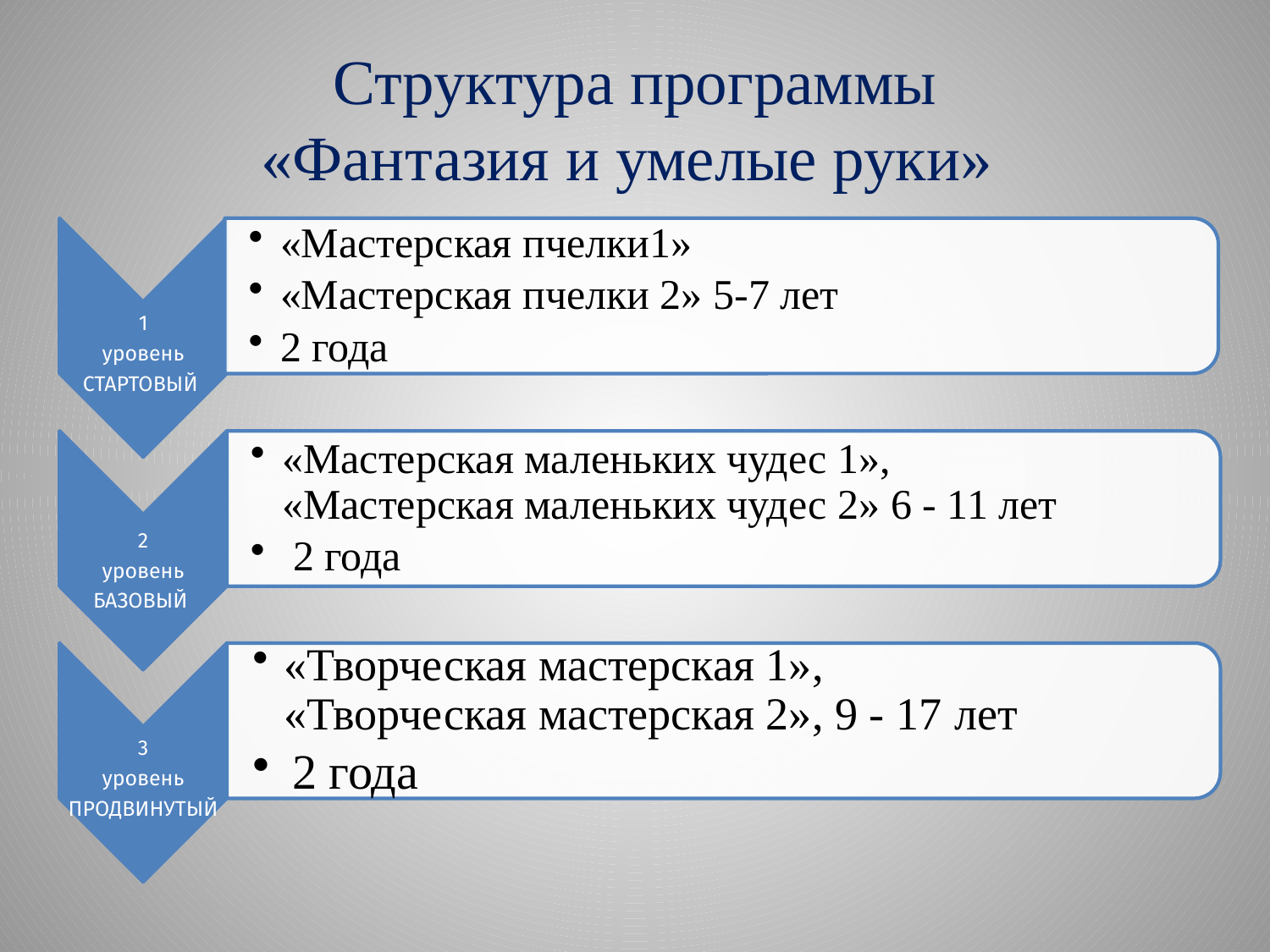

# Структура программы «Фантазия и умелые руки»

1
уровень
СТАРТОВЫЙ
«Мастерская пчелки1»
«Мастерская пчелки 2» 5-7 лет
2 года

2
уровень
БАЗОВЫЙ

«Мастерская маленьких чудес 1»,          «Мастерская маленьких чудес 2» 6 - 11 лет
 2 года

3
уровень
ПРОДВИНУТЫЙ
«Творческая мастерская 1»,             «Творческая мастерская 2», 9 - 17 лет
2 года